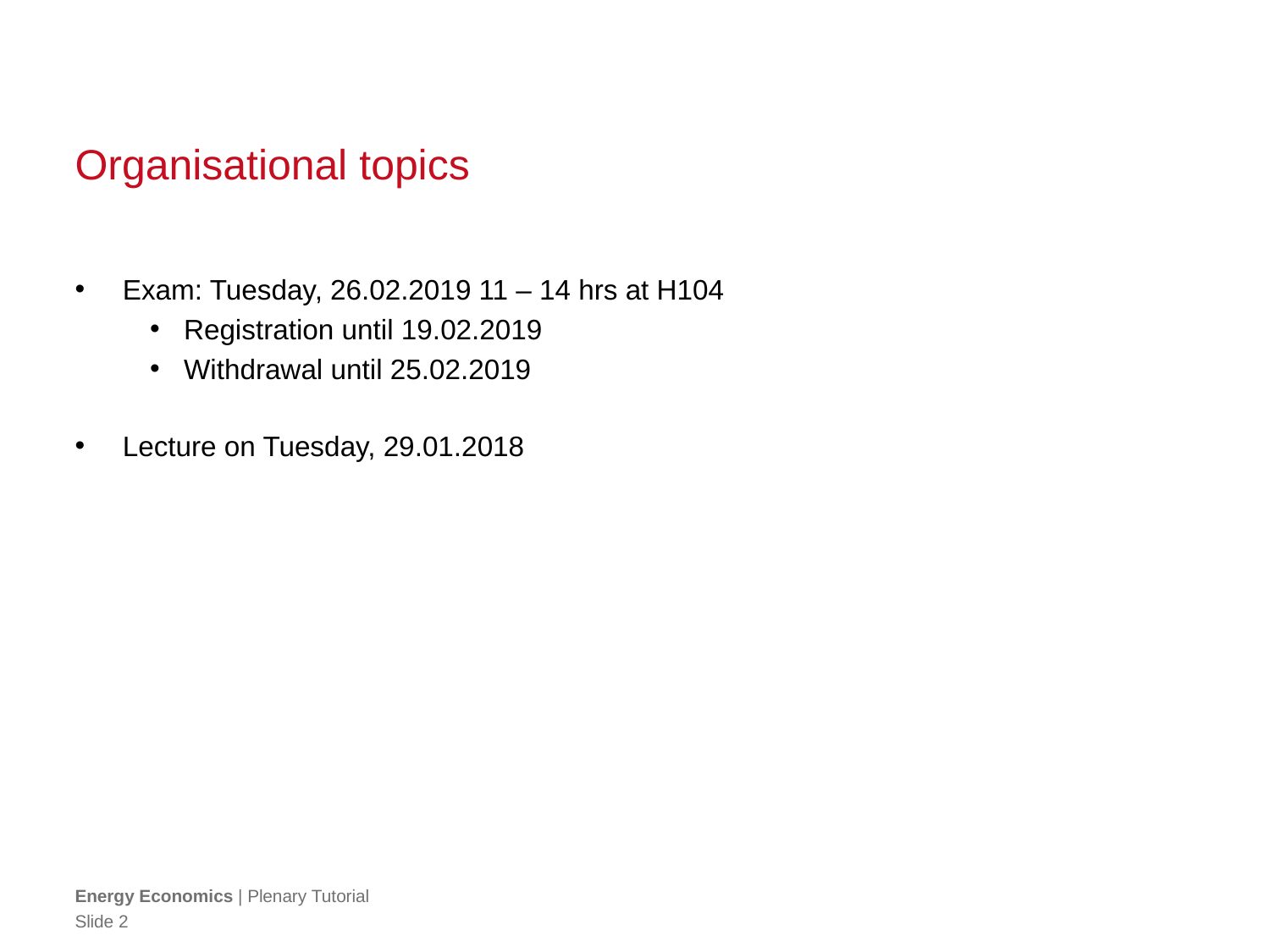

# Organisational topics
Exam: Tuesday, 26.02.2019 11 – 14 hrs at H104
Registration until 19.02.2019
Withdrawal until 25.02.2019

Lecture on Tuesday, 29.01.2018

Energy Economics | Plenary Tutorial
Slide 2